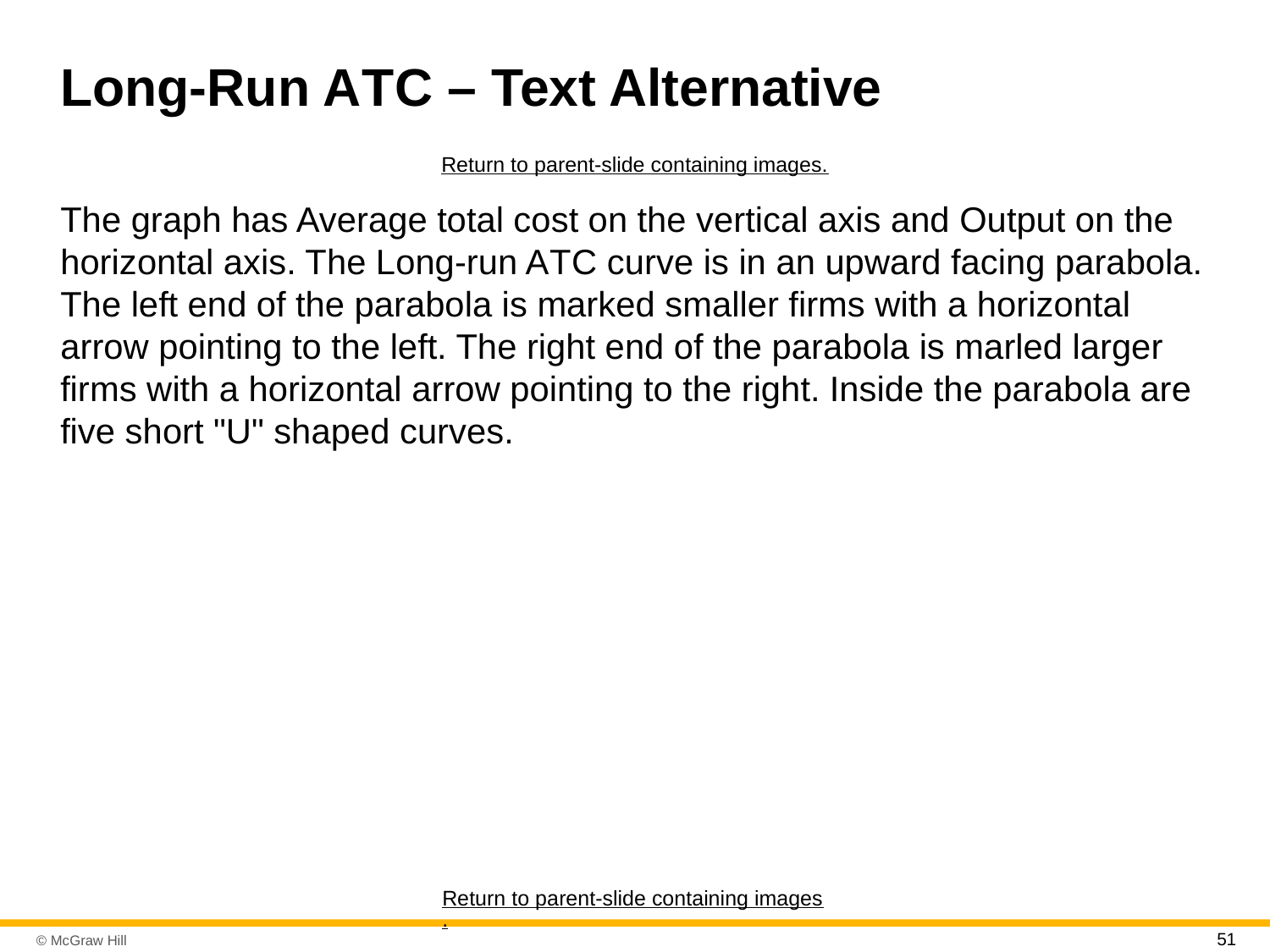

# Long-Run A T C – Text Alternative
Return to parent-slide containing images.
The graph has Average total cost on the vertical axis and Output on the horizontal axis. The Long-run A T C curve is in an upward facing parabola. The left end of the parabola is marked smaller firms with a horizontal arrow pointing to the left. The right end of the parabola is marled larger firms with a horizontal arrow pointing to the right. Inside the parabola are five short "U" shaped curves.
Return to parent-slide containing images.